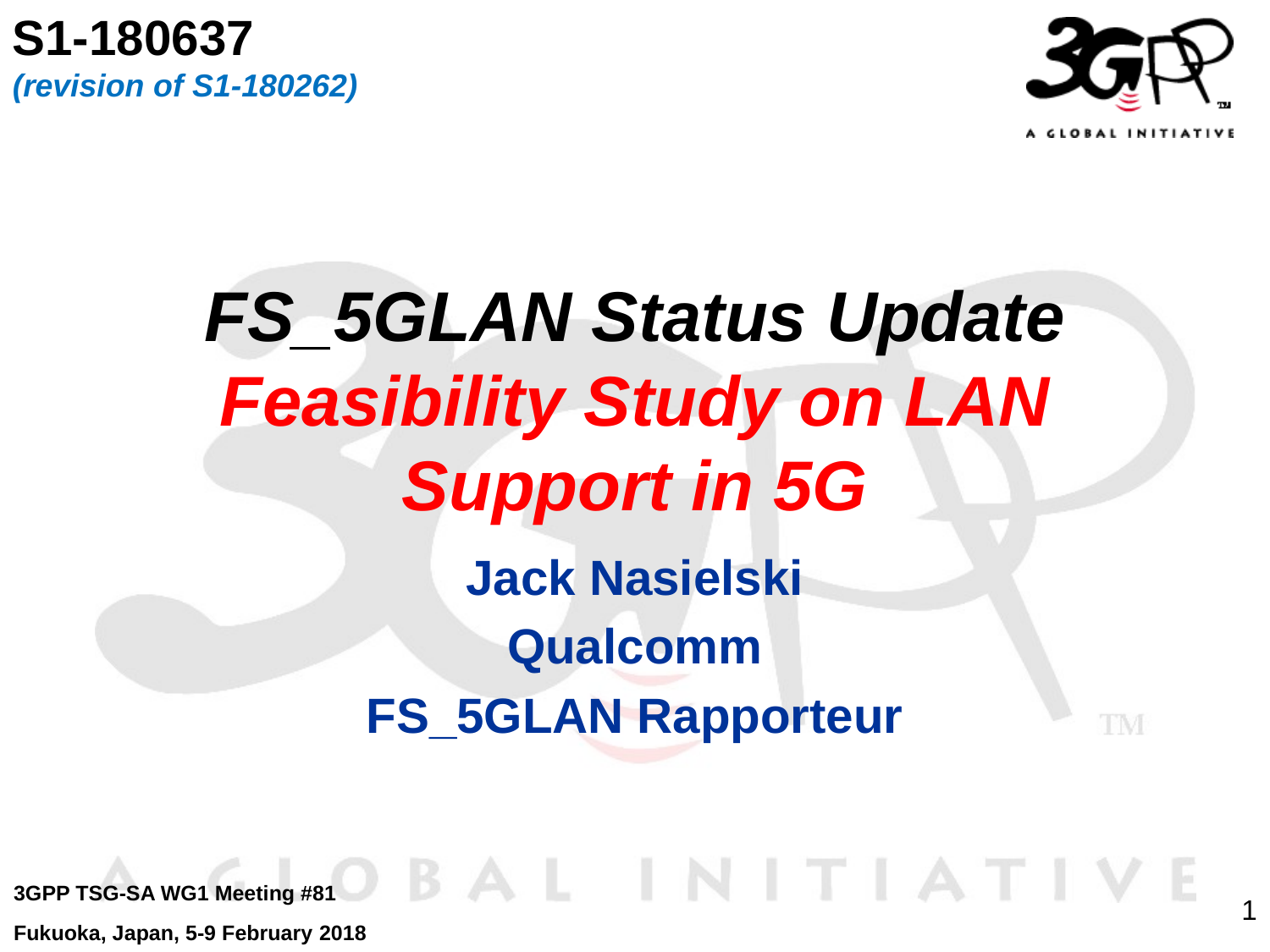

S1-180637
(revision of S1-180262)
# FS_5GLAN Status Update Feasibility Study on LAN Support in 5G
Jack Nasielski
Qualcomm
FS_5GLAN Rapporteur
3GPP TSG-SA WG1 Meeting #81
Fukuoka, Japan, 5-9 February 2018
1